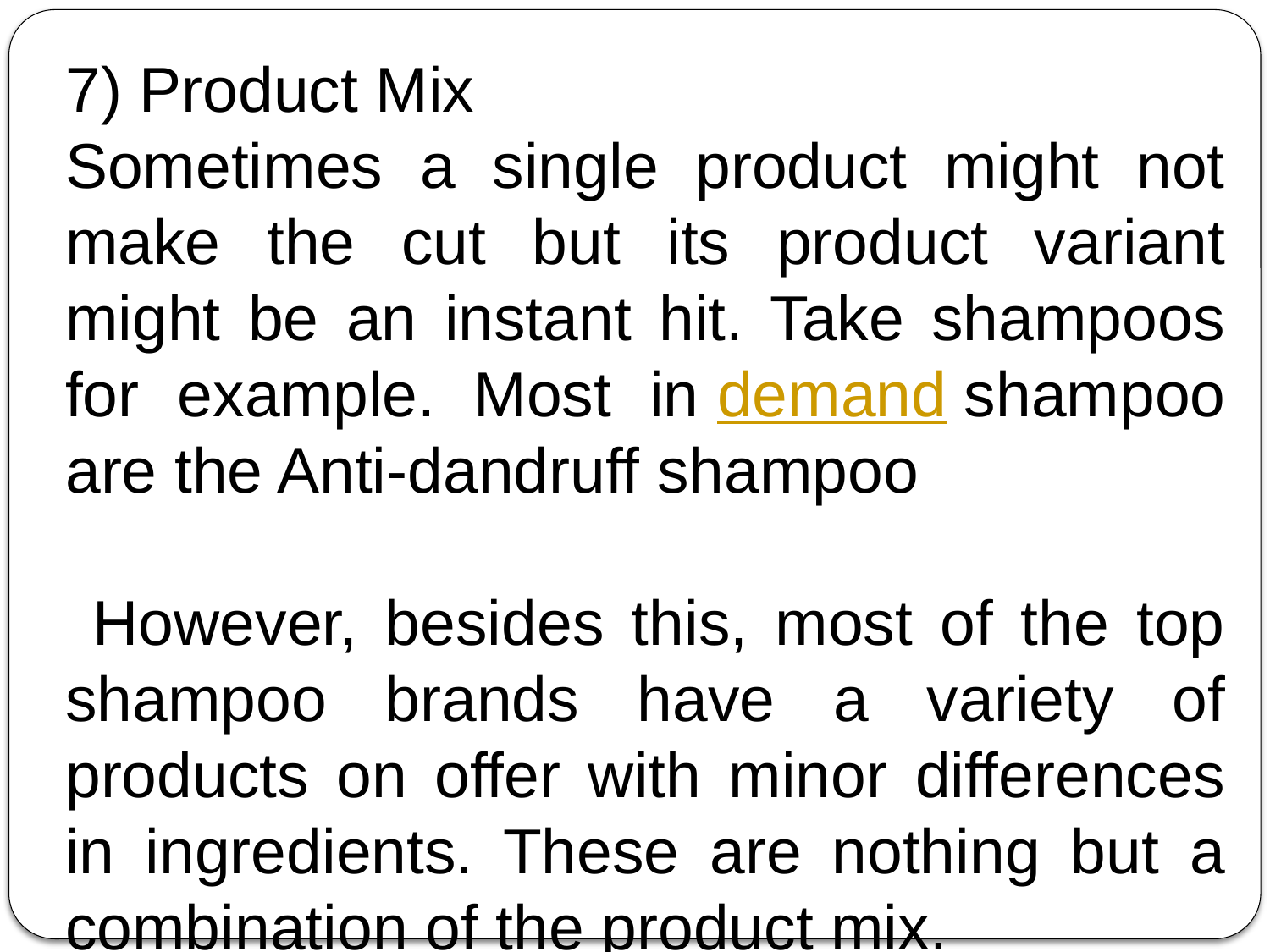

7) Product Mix
Sometimes a single product might not make the cut but its product variant might be an instant hit. Take shampoos for example. Most in demand shampoo are the Anti-dandruff shampoo

 However, besides this, most of the top shampoo brands have a variety of products on offer with minor differences in ingredients. These are nothing but a combination of the product mix.